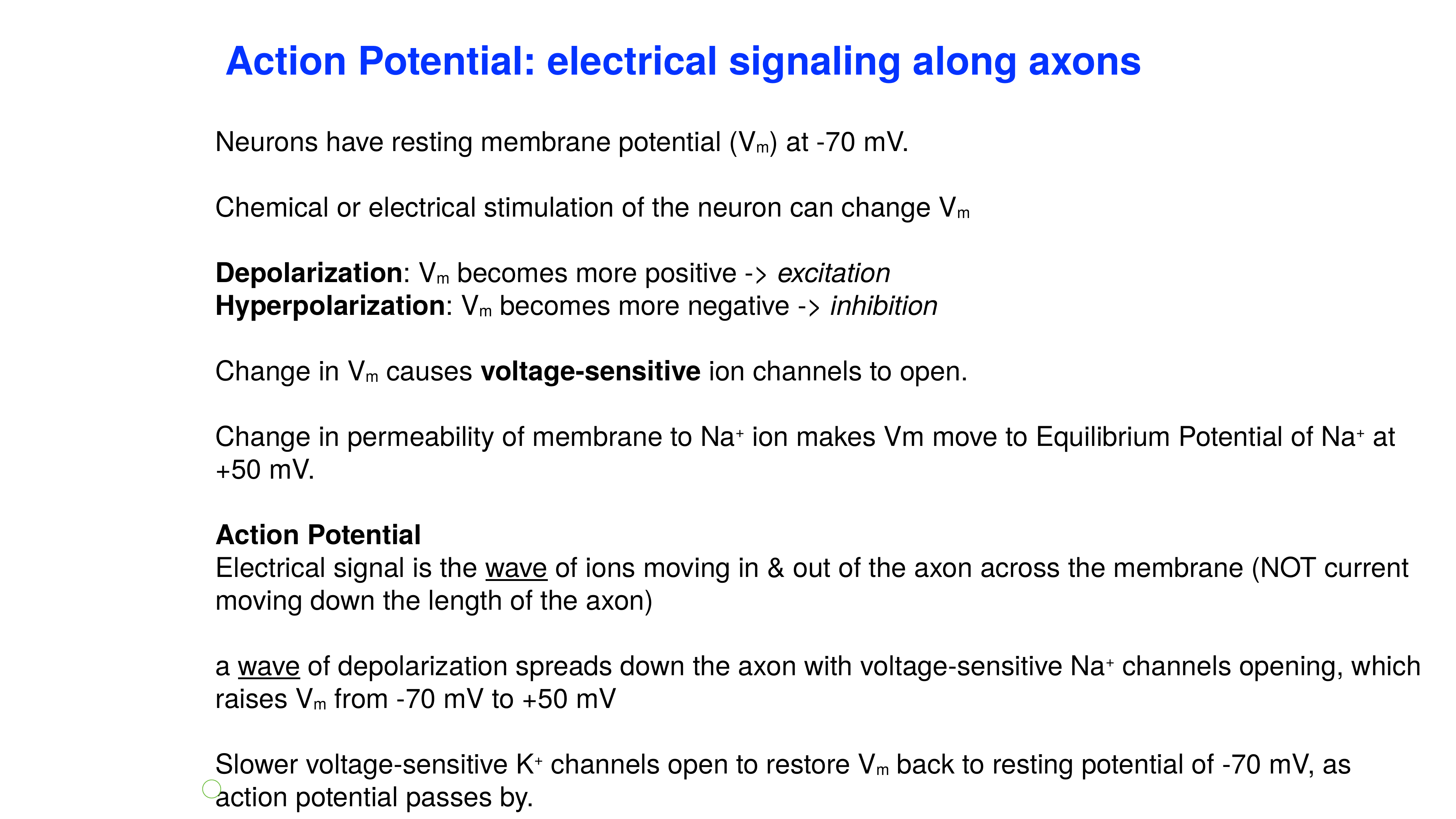

Action Potential: electrical signaling along axons
Neurons have resting membrane potential (Vm) at -70 mV.

Chemical or electrical stimulation of the neuron can change Vm

Depolarization: Vm becomes more positive -> excitation
Hyperpolarization: Vm becomes more negative -> inhibition

Change in Vm causes voltage-sensitive ion channels to open.

Change in permeability of membrane to Na+ ion makes Vm move to Equilibrium Potential of Na+ at +50 mV.

Action Potential
Electrical signal is the wave of ions moving in & out of the axon across the membrane (NOT current moving down the length of the axon)

a wave of depolarization spreads down the axon with voltage-sensitive Na+ channels opening, which raises Vm from -70 mV to +50 mV

Slower voltage-sensitive K+ channels open to restore Vm back to resting potential of -70 mV, as action potential passes by.